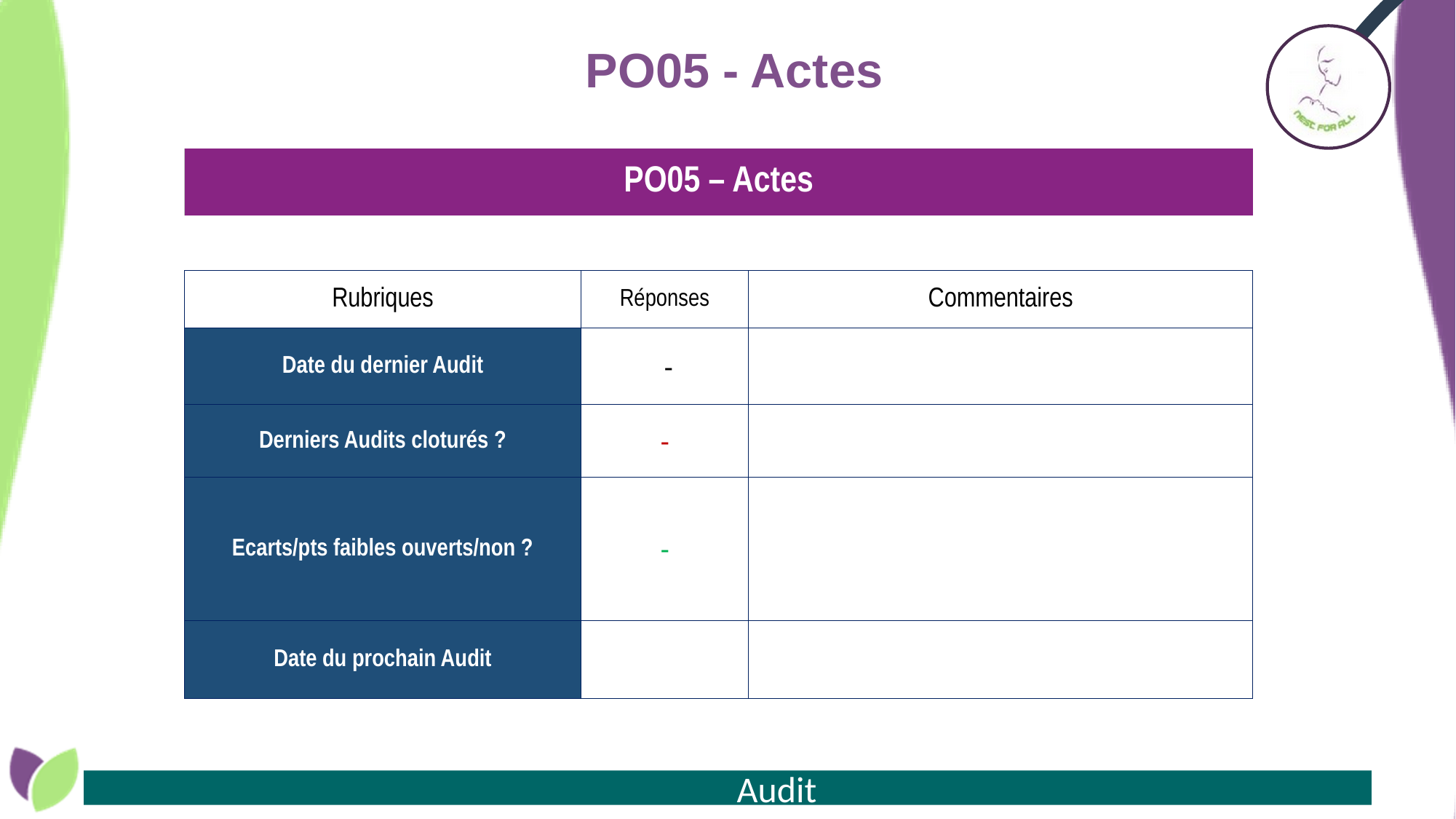

# PO05 - Actes
| PO05 – Actes |  |  |
| --- | --- | --- |
|  |  |  |
| Rubriques | Réponses | Commentaires |
| Date du dernier Audit | - |  |
| Derniers Audits cloturés ? | - |  |
| Ecarts/pts faibles ouverts/non ? | - |  |
| Date du prochain Audit |  |  |
Audit